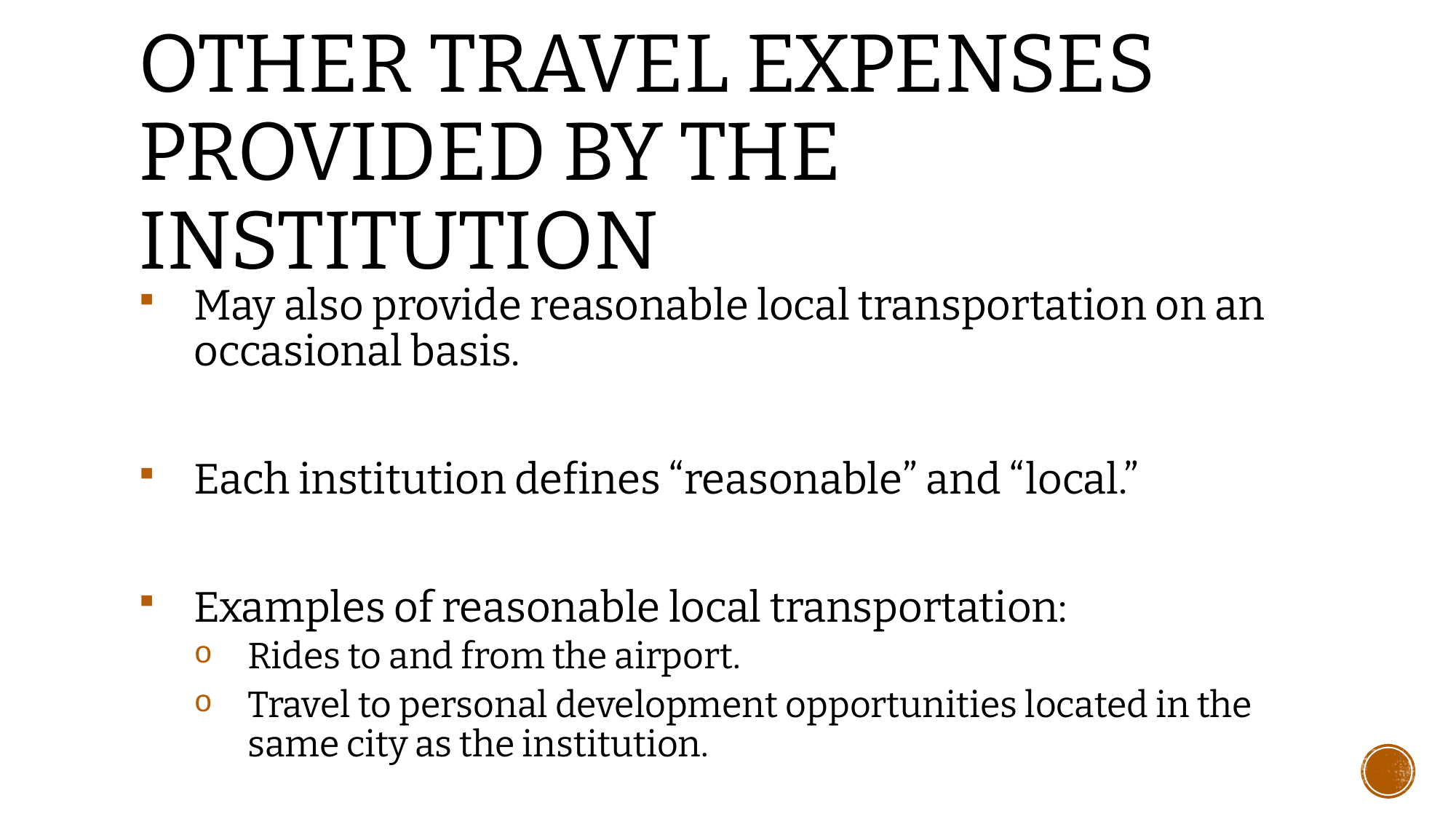

# Other travel expenses provided by the institution
May also provide reasonable local transportation on an occasional basis.

Each institution defines “reasonable” and “local.”

Examples of reasonable local transportation:
Rides to and from the airport.
Travel to personal development opportunities located in the same city as the institution.